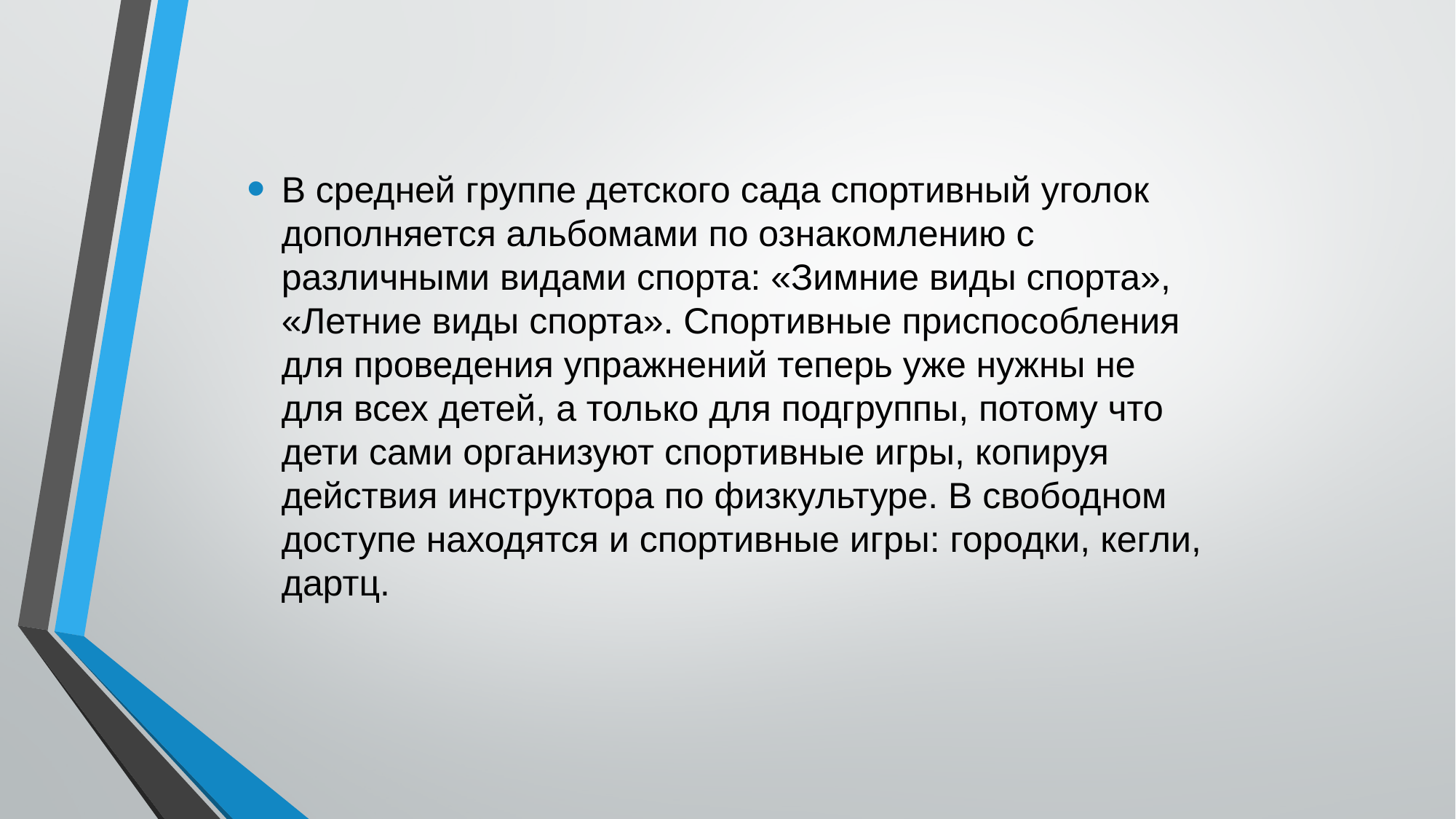

В средней группе детского сада спортивный уголок дополняется альбомами по ознакомлению с различными видами спорта: «Зимние виды спорта», «Летние виды спорта». Спортивные приспособления для проведения упражнений теперь уже нужны не для всех детей, а только для подгруппы, потому что дети сами организуют спортивные игры, копируя действия инструктора по физкультуре. В свободном доступе находятся и спортивные игры: городки, кегли, дартц.